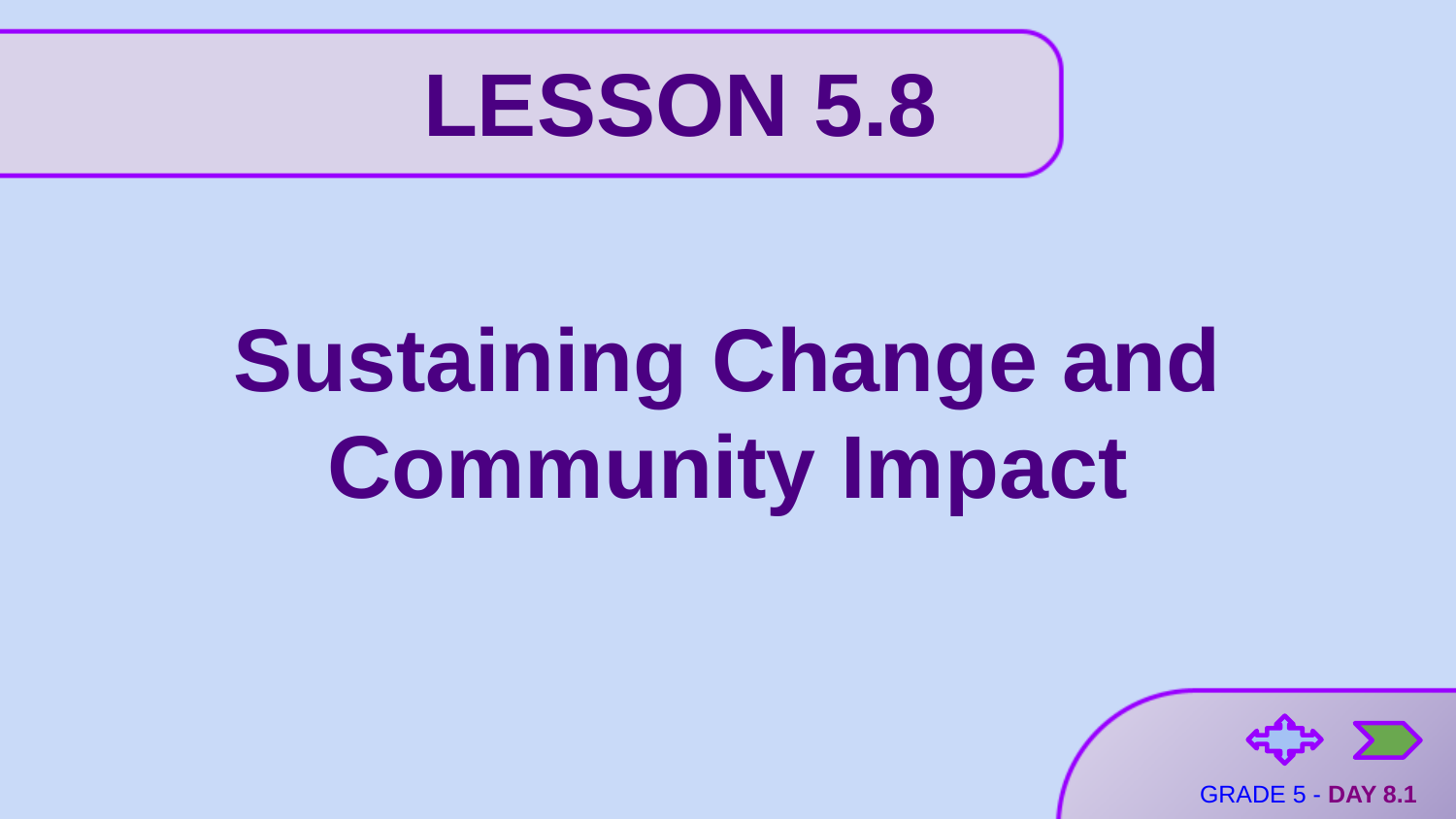

LESSON 5.8
# Sustaining Change and Community Impact

GRADE 5 - DAY 8.1
GRADE 5 - DAY 8